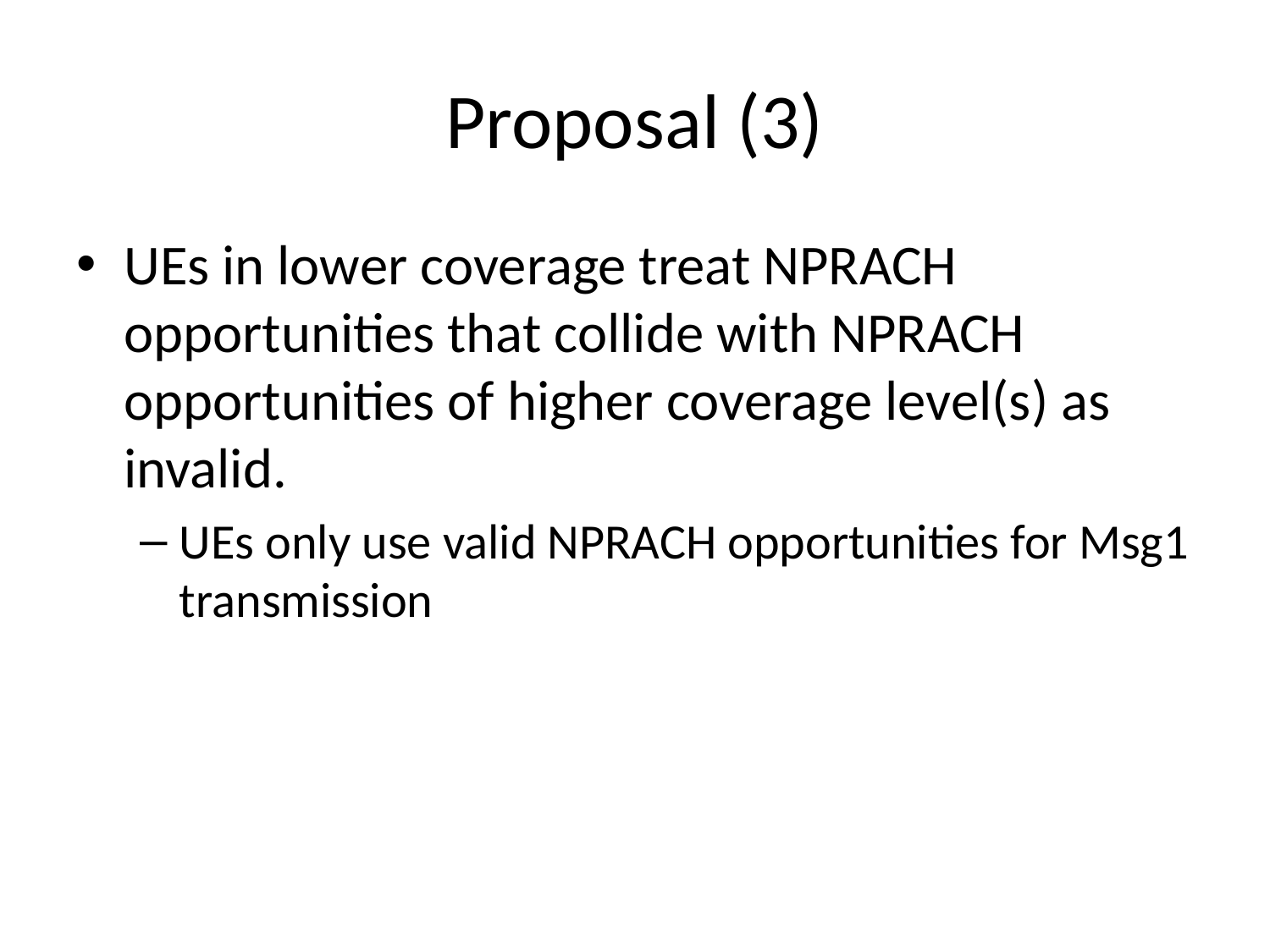

# Proposal (3)
UEs in lower coverage treat NPRACH opportunities that collide with NPRACH opportunities of higher coverage level(s) as invalid.
UEs only use valid NPRACH opportunities for Msg1 transmission